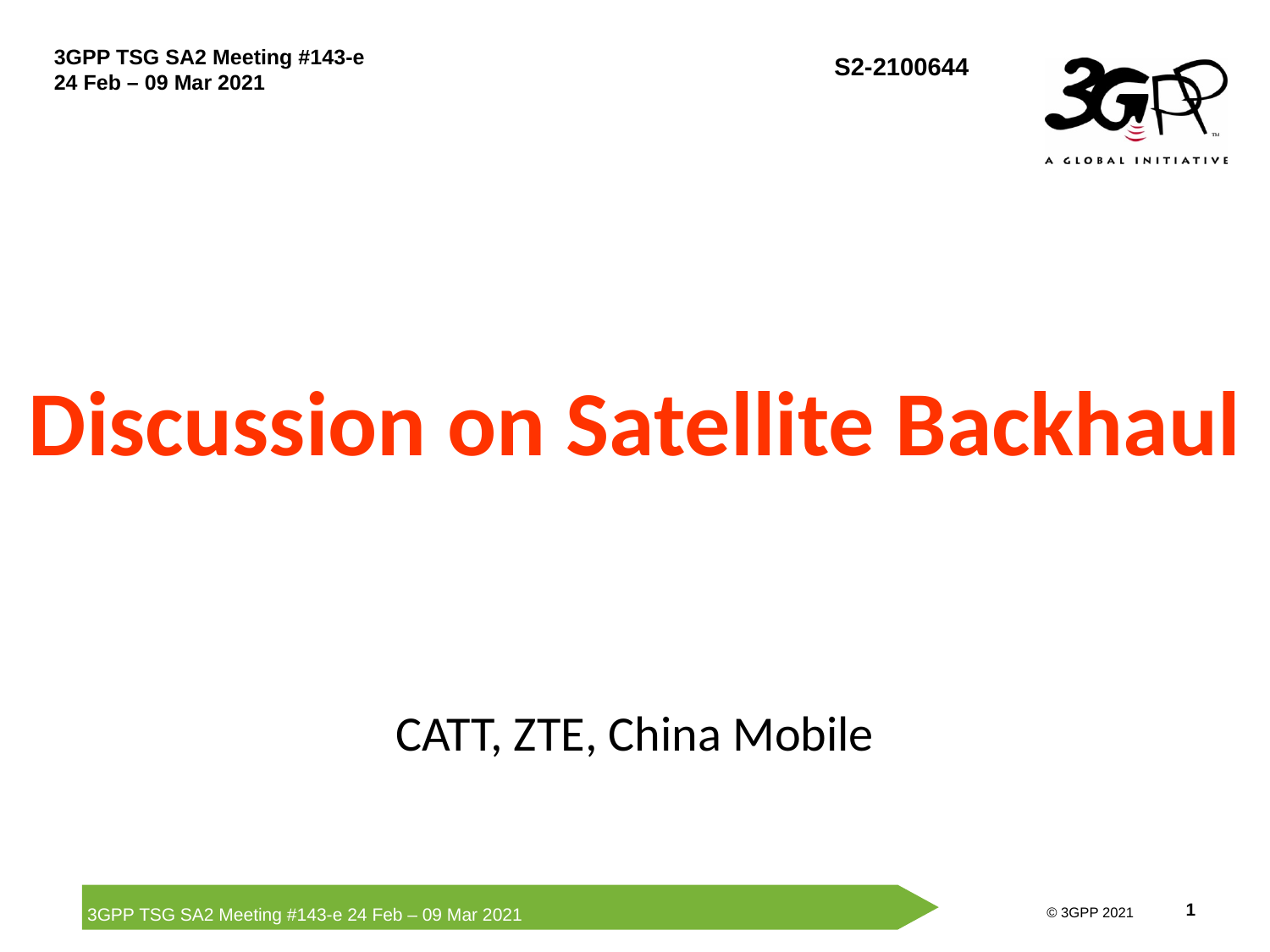

Discussion on Satellite Backhaul
CATT, ZTE, China Mobile